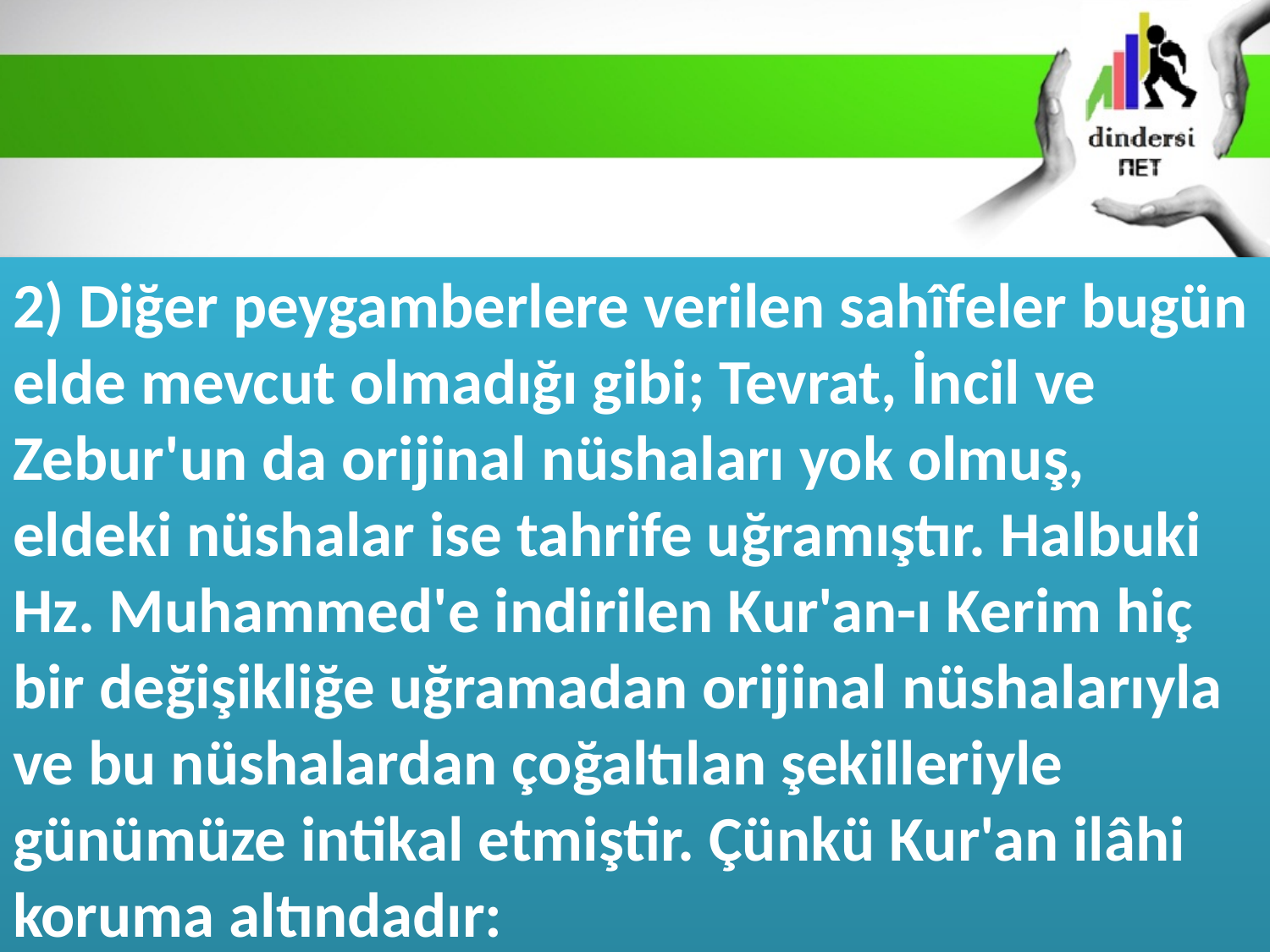

2) Diğer peygamberlere verilen sahîfeler bugün elde mevcut olmadığı gibi; Tevrat, İncil ve Zebur'un da orijinal nüshaları yok olmuş, eldeki nüshalar ise tahrife uğramıştır. Halbuki Hz. Muhammed'e indirilen Kur'an-ı Kerim hiç bir değişikliğe uğramadan orijinal nüshalarıyla ve bu nüshalardan çoğaltılan şekilleriyle günümüze intikal etmiştir. Çünkü Kur'an ilâhi koruma altındadır: